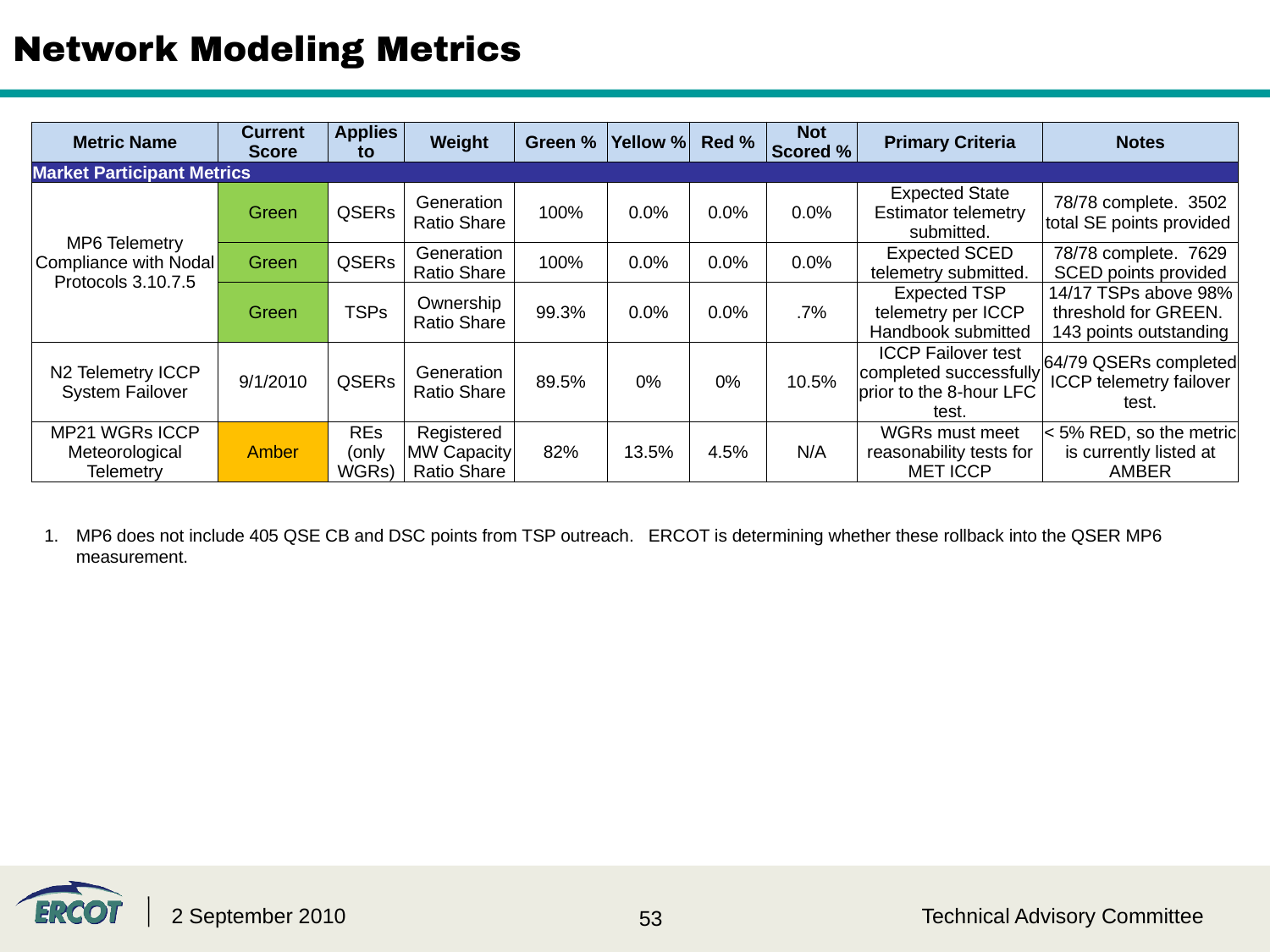

# Network Modeling Metrics
| Metric Name | Current Score | Applies to | Weight | Green % | Yellow % | Red % | Not Scored % | Primary Criteria | Notes |
| --- | --- | --- | --- | --- | --- | --- | --- | --- | --- |
| Market Participant Metrics |  |  |  |  |  |  |  |  |  |
| MP6 Telemetry Compliance with Nodal Protocols 3.10.7.5 | Green | QSERs | Generation Ratio Share | 100% | 0.0% | 0.0% | 0.0% | Expected State Estimator telemetry submitted. | 78/78 complete. 3502 total SE points provided |
|  | Green | QSERs | Generation Ratio Share | 100% | 0.0% | 0.0% | 0.0% | Expected SCED telemetry submitted. | 78/78 complete. 7629 SCED points provided |
|  | Green | TSPs | Ownership Ratio Share | 99.3% | 0.0% | 0.0% | .7% | Expected TSP telemetry per ICCP Handbook submitted | 14/17 TSPs above 98% threshold for GREEN. 143 points outstanding |
| N2 Telemetry ICCP System Failover | 9/1/2010 | QSERs | Generation Ratio Share | 89.5% | 0% | 0% | 10.5% | ICCP Failover test completed successfully prior to the 8-hour LFC  test. | 64/79 QSERs completed ICCP telemetry failover test. |
| MP21 WGRs ICCP Meteorological Telemetry | Amber | REs (only WGRs) | Registered MW Capacity Ratio Share | 82% | 13.5% | 4.5% | N/A | WGRs must meet reasonability tests for MET ICCP | < 5% RED, so the metric is currently listed at AMBER |
MP6 does not include 405 QSE CB and DSC points from TSP outreach.   ERCOT is determining whether these rollback into the QSER MP6 measurement.
2 September 2010
Technical Advisory Committee